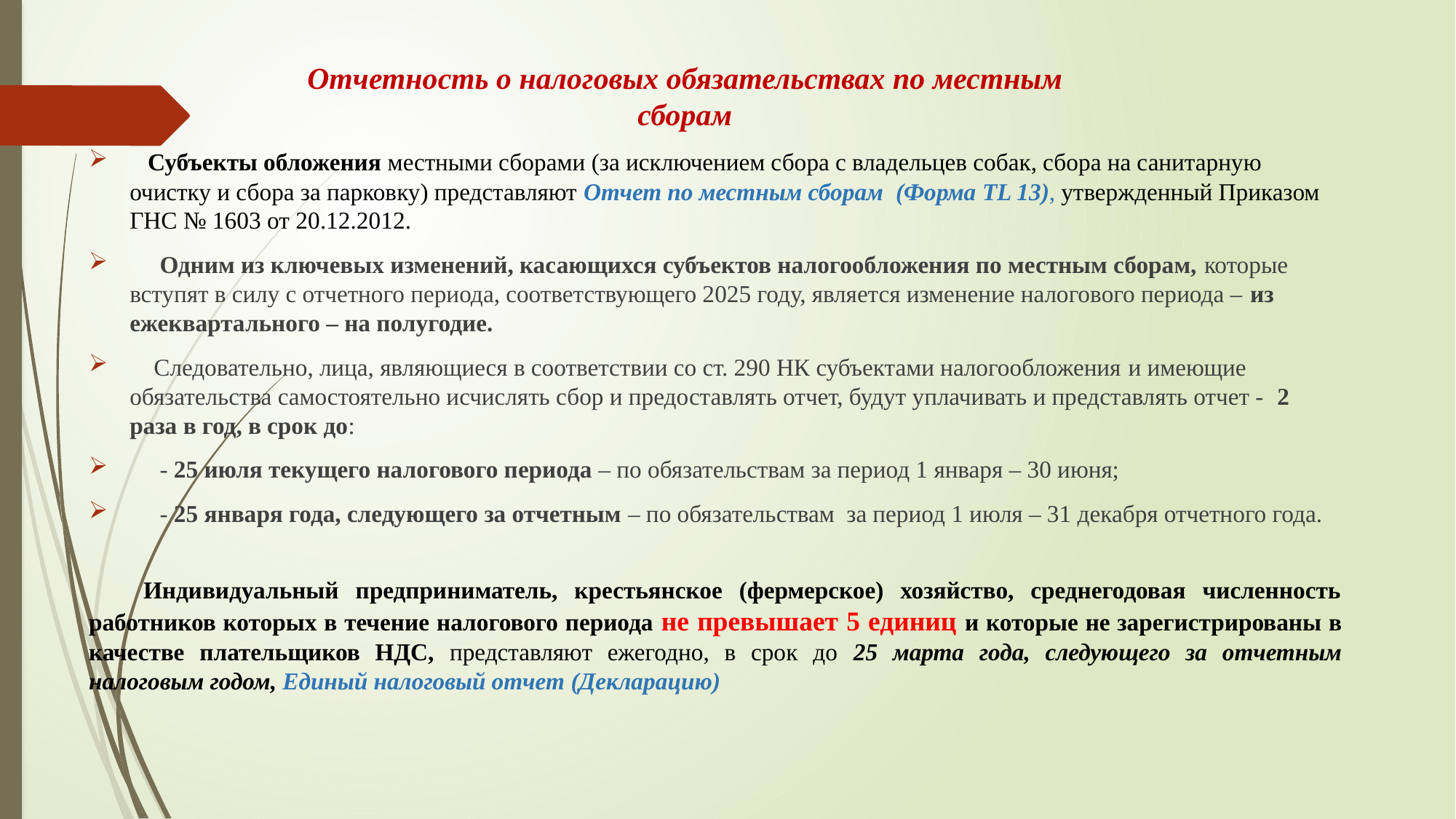

# Отчетность о налоговых обязательствах по местным сборам
   Субъекты обложения местными сборами (за исключением сбора с владельцев собак, сбора на санитарную очистку и сбора за парковку) представляют Отчет по местным сборам  (Форма TL 13), утвержденный Приказом ГНС № 1603 от 20.12.2012.
     Одним из ключевых изменений, касающихся субъектов налогообложения по местным сборам, которые вступят в силу с отчетного периода, соответствующего 2025 году, является изменение налогового периода – из ежеквартального – на полугодие.
    Следовательно, лица, являющиеся в соответствии со ст. 290 НК субъектами налогообложения и имеющие обязательства самостоятельно исчислять сбор и предоставлять отчет, будут уплачивать и представлять отчет -  2 раза в год, в срок до:
     - 25 июля текущего налогового периода – по обязательствам за период 1 января – 30 июня;
     - 25 января года, следующего за отчетным – по обязательствам  за период 1 июля – 31 декабря отчетного года.

Индивидуальный предприниматель, крестьянское (фермерское) хозяйство, среднегодовая численность работников которых в течение налогового периода не превышает 5 единиц и которые не зарегистрированы в качестве плательщиков НДС, представляют ежегодно, в срок до 25 марта года, следующего за отчетным налоговым годом, Единый налоговый отчет (Декларацию)